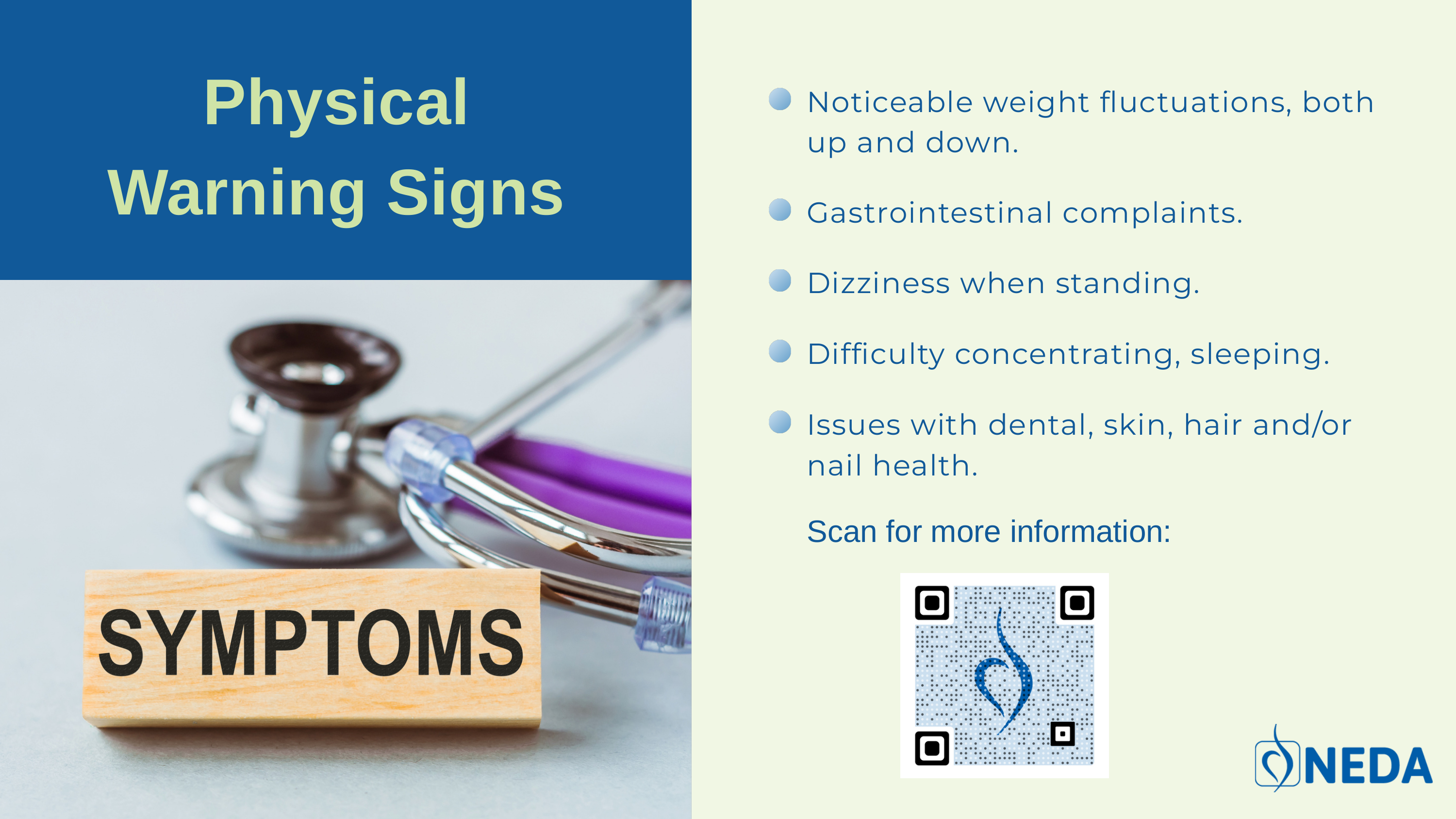

Physical
Warning Signs
Noticeable weight fluctuations, both up and down.

Gastrointestinal complaints.

Dizziness when standing.

Difficulty concentrating, sleeping.

Issues with dental, skin, hair and/or nail health.

Scan for more information: